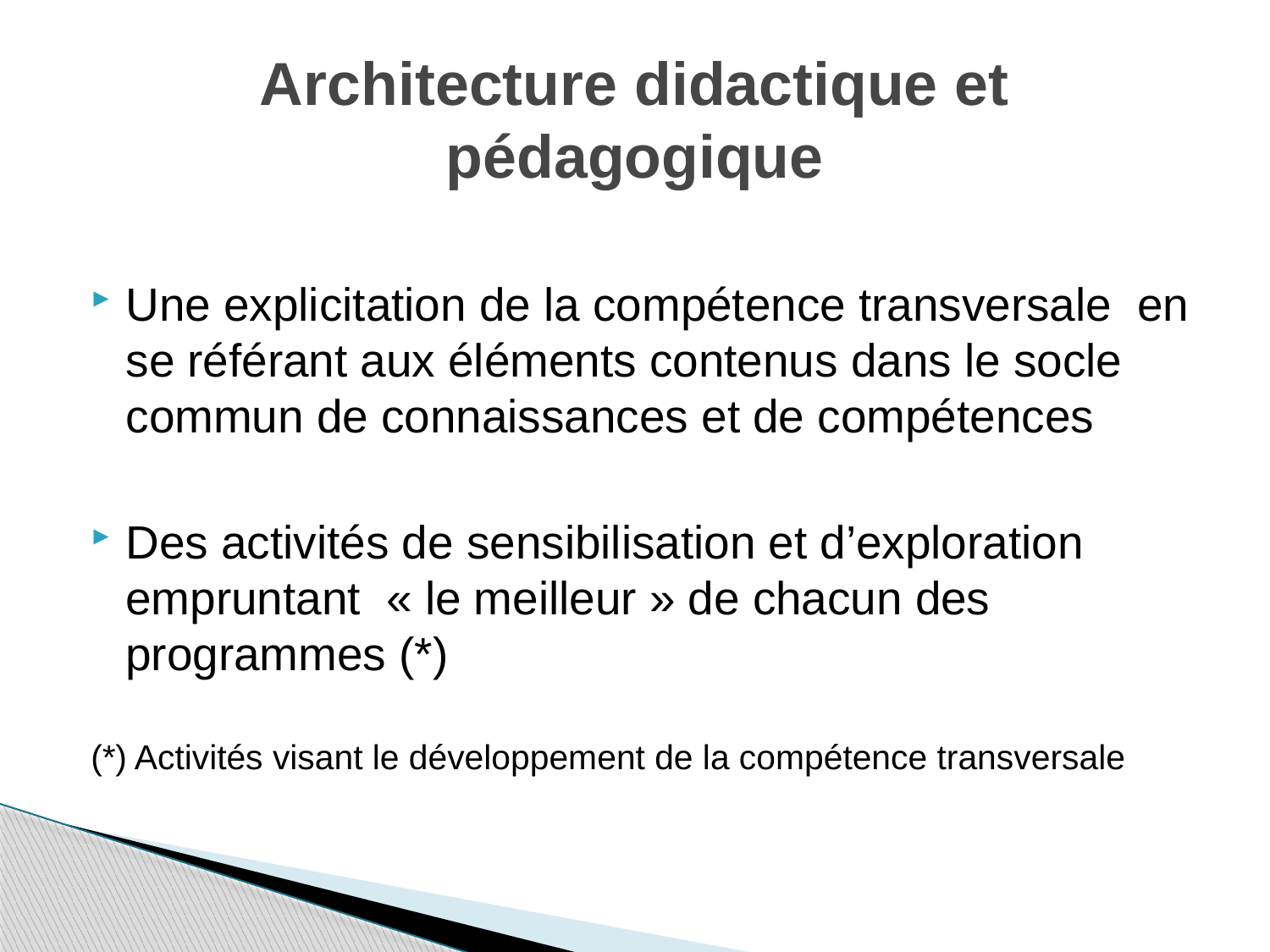

# Architecture didactique et pédagogique

Une explicitation de la compétence transversale  en se référant aux éléments contenus dans le socle commun de connaissances et de compétences

Des activités de sensibilisation et d’exploration empruntant  « le meilleur » de chacun des programmes (*)

(*) Activités visant le développement de la compétence transversale